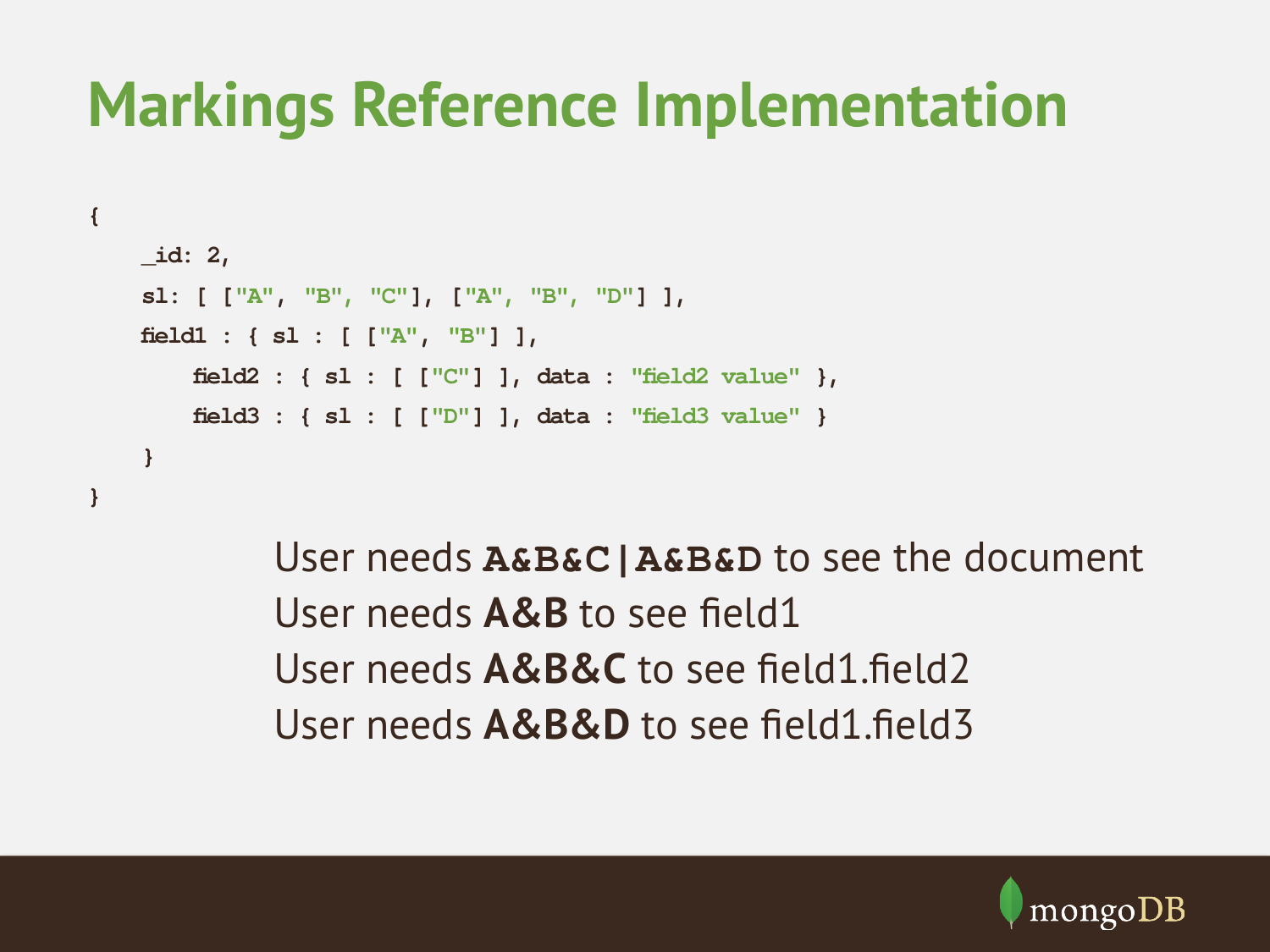

# Markings Reference Implementation
{
    _id: 2,
    sl: [ ["A", "B", "C"], ["A", "B", "D"] ],
    field1 : { sl : [ ["A", "B"] ],
        field2 : { sl : [ ["C"] ], data : "field2 value" },
        field3 : { sl : [ ["D"] ], data : "field3 value" }
    }
}
User needs A&B&C|A&B&D to see the document
User needs A&B to see field1
User needs A&B&C to see field1.field2
User needs A&B&D to see field1.field3